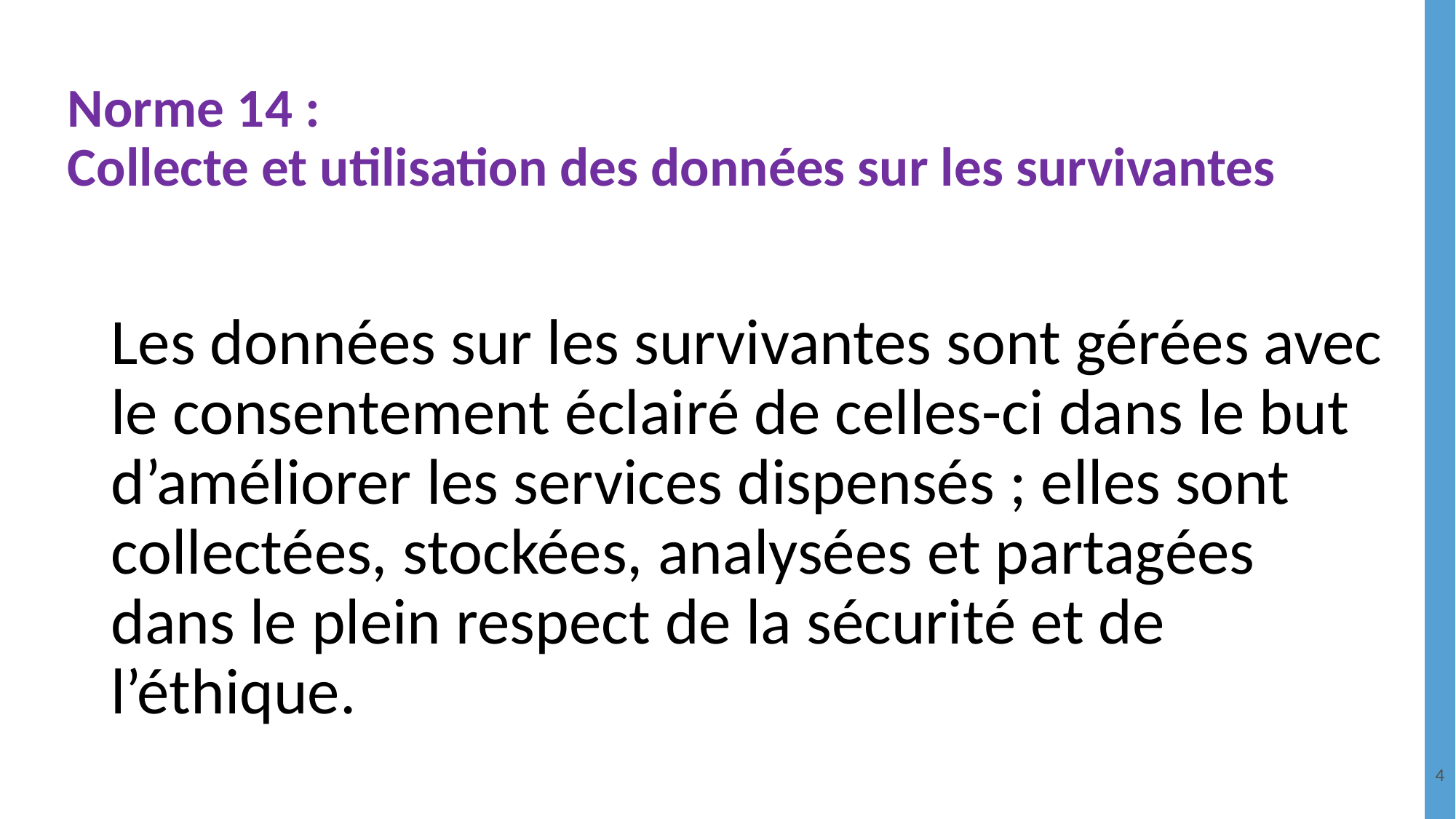

# Norme 14 : Collecte et utilisation des données sur les survivantes

Les données sur les survivantes sont gérées avec le consentement éclairé de celles-ci dans le but d’améliorer les services dispensés ; elles sont collectées, stockées, analysées et partagées dans le plein respect de la sécurité et de l’éthique.